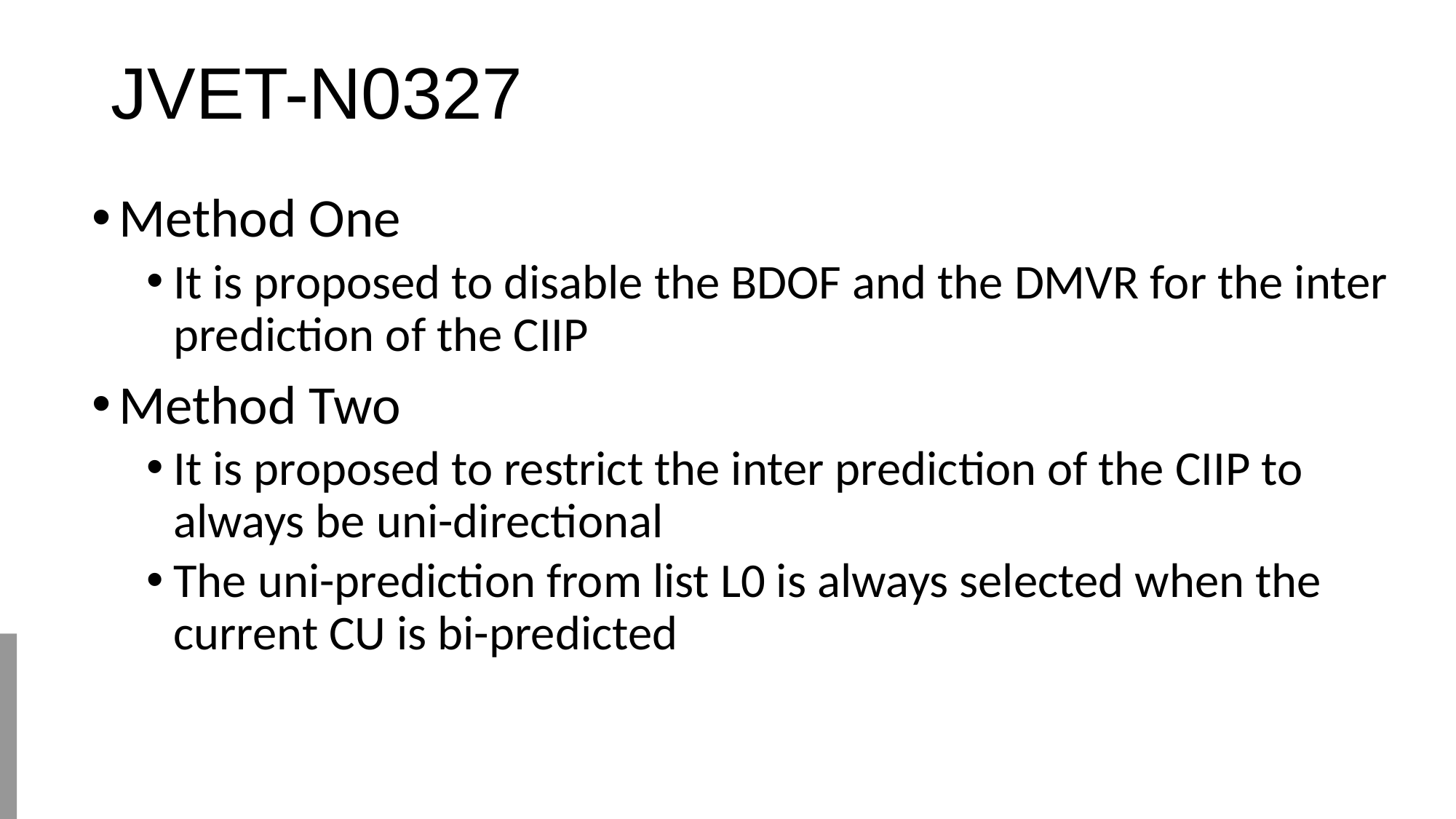

# JVET-N0327
Method One
It is proposed to disable the BDOF and the DMVR for the inter prediction of the CIIP
Method Two
It is proposed to restrict the inter prediction of the CIIP to always be uni-directional
The uni-prediction from list L0 is always selected when the current CU is bi-predicted